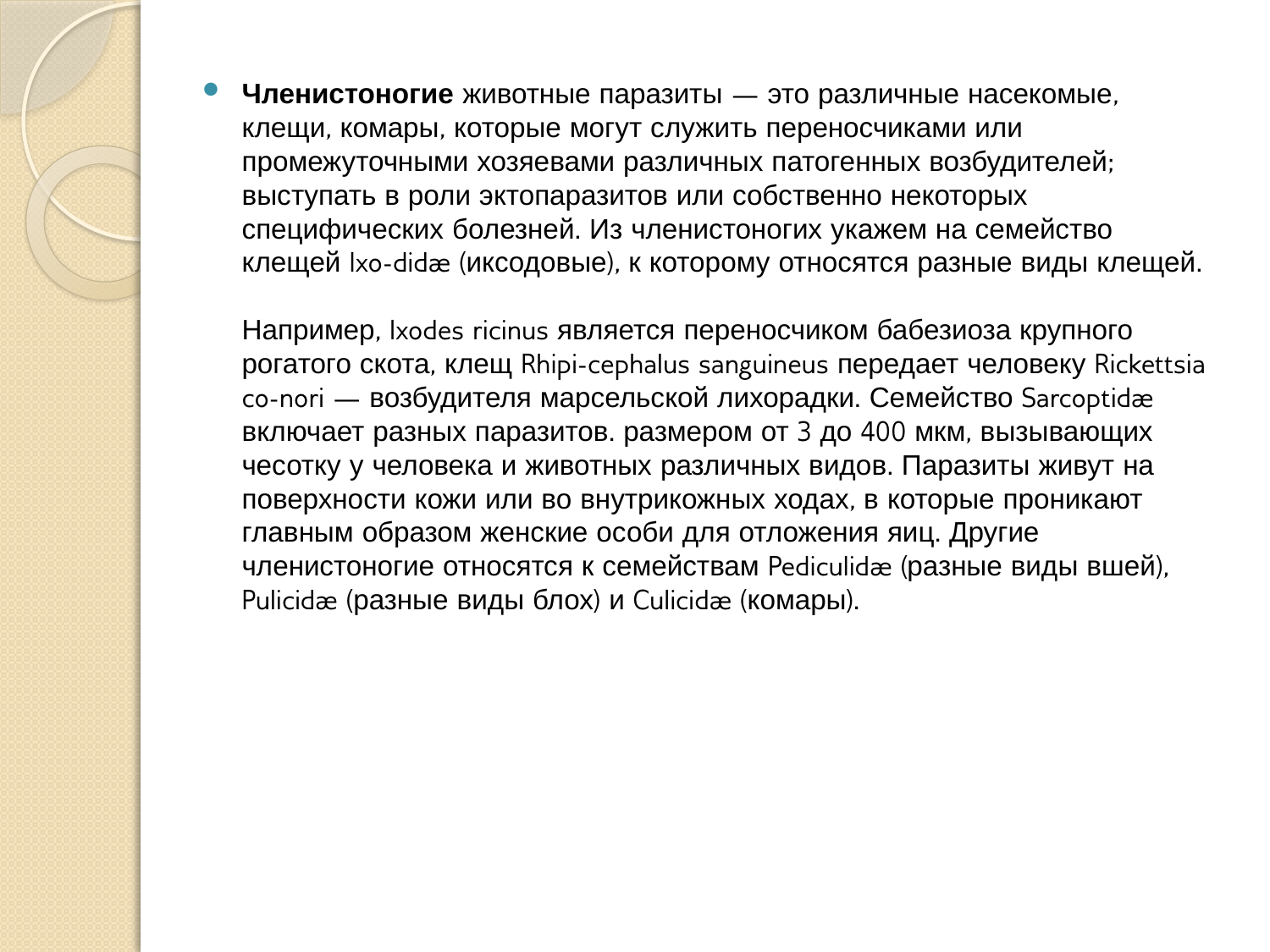

Членистоногие животные паразиты — это различные насекомые, клещи, комары, которые могут служить переносчиками или промежуточными хозяевами различных патогенных возбудителей; выступать в роли эктопаразитов или собственно некоторых специфических болезней. Из членистоногих укажем на семейство клещей Ixo-didae (иксодовые), к которому относятся разные виды клещей.
Например, Ixodes ricinus является переносчиком бабезиоза крупного рогатого скота, клещ Rhipi-cephalus sanguineus передает человеку Rickettsia co-nori — возбудителя марсельской лихорадки. Семейство Sarcoptidae включает разных паразитов. размером от 3 до 400 мкм, вызывающих чесотку у человека и животных различных видов. Паразиты живут на поверхности кожи или во внутрикожных ходах, в которые проникают главным образом женские особи для отложения яиц. Другие членистоногие относятся к семействам Pediculidae (разные виды вшей), Pulicidae (разные виды блох) и Culicidae (комары).